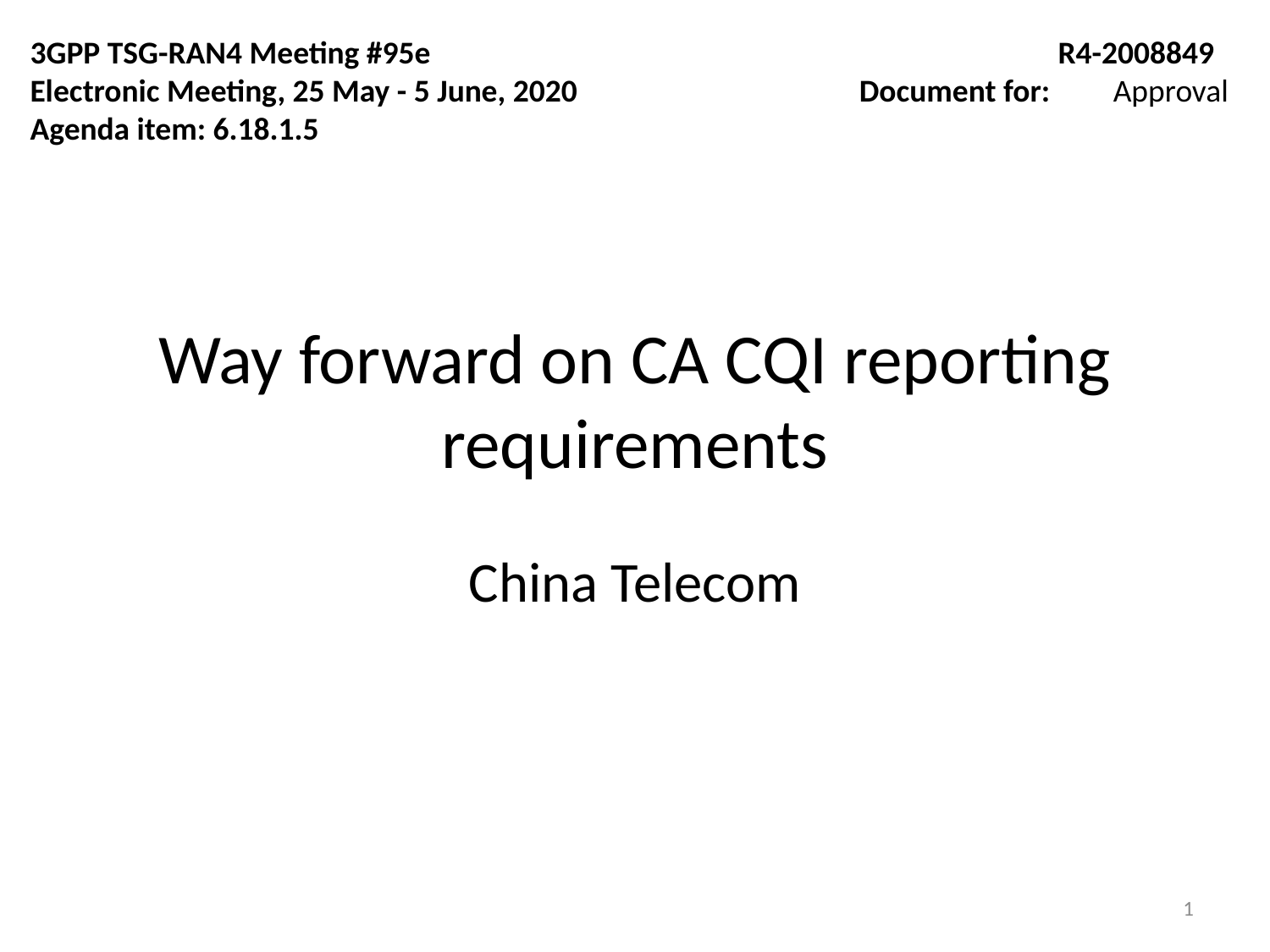

3GPP TSG-RAN4 Meeting #95e
Electronic Meeting, 25 May - 5 June, 2020
Agenda item: 6.18.1.5
R4-2008849
Document for:	Approval
# Way forward on CA CQI reporting requirements
China Telecom
1